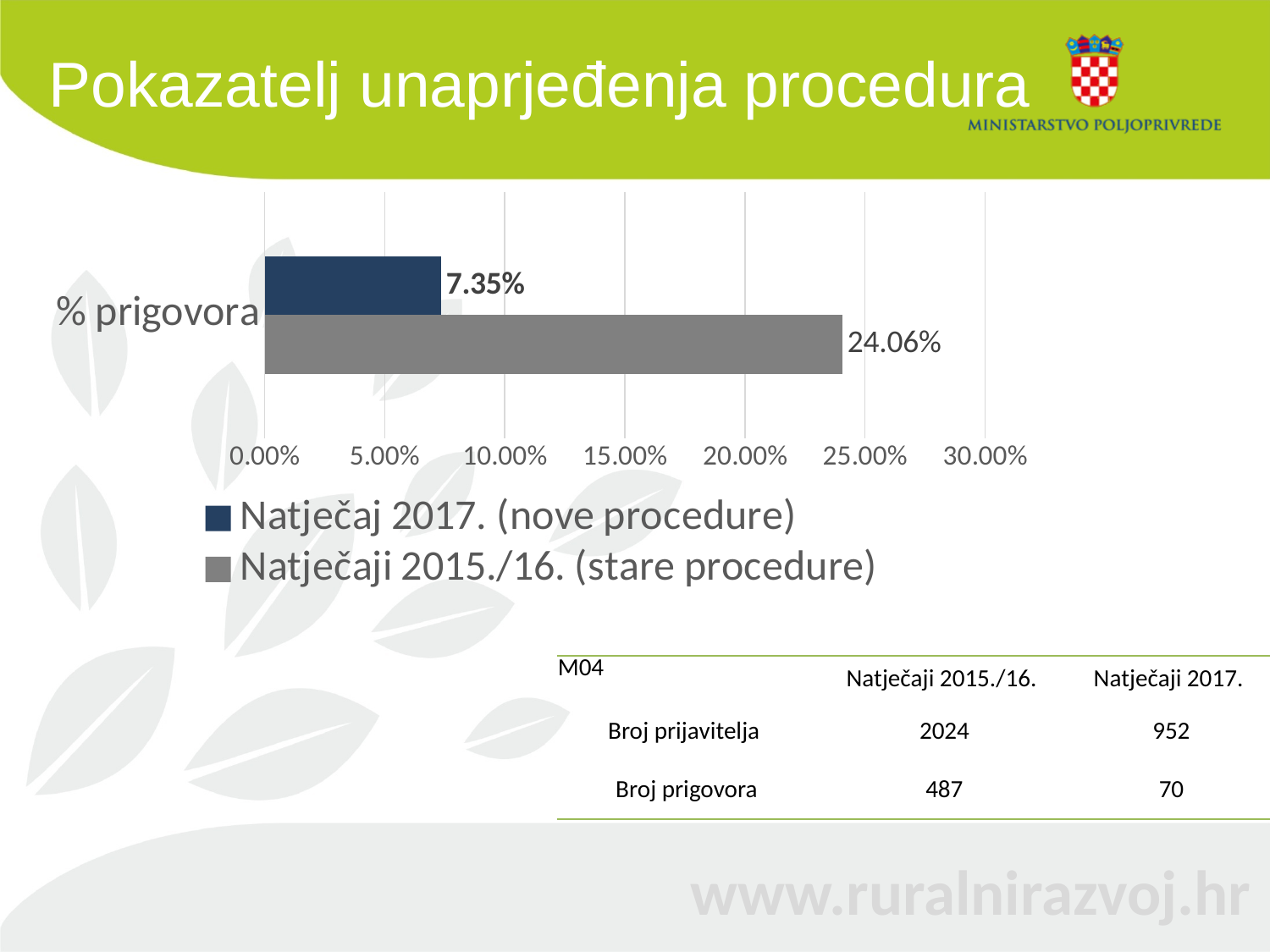

Pokazatelj unaprjeđenja procedura

### Chart

| Category | Natječaji 2015./16. (stare procedure) | Natječaj 2017. (nove procedure) |
|---|---|---|
| % prigovora | 0.2406 | 0.0735 |
| M04 | Natječaji 2015./16. | Natječaji 2017. |
| --- | --- | --- |
| Broj prijavitelja | 2024 | 952 |
| Broj prigovora | 487 | 70 |